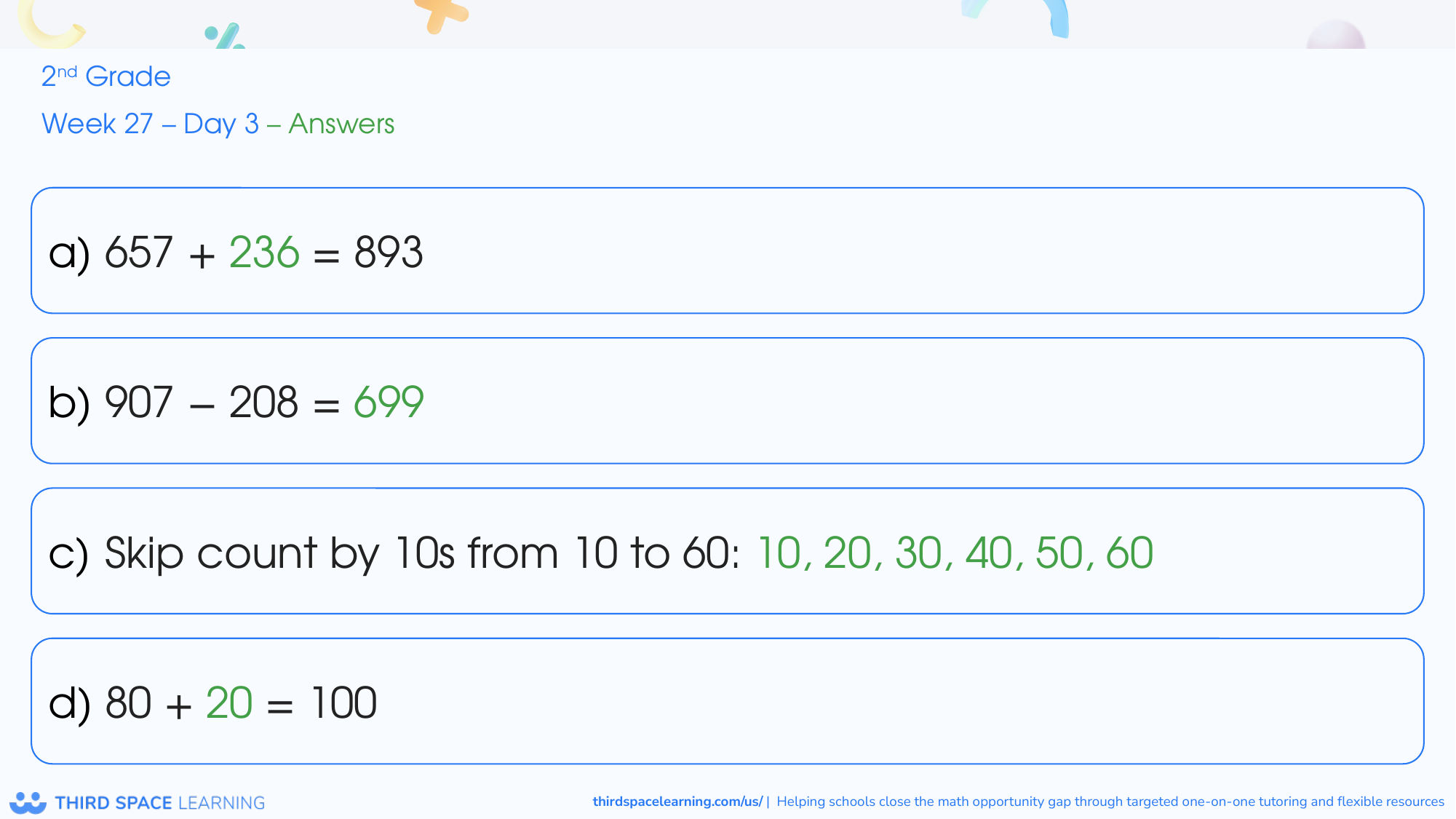

2nd Grade
Week 27 – Day 3 – Answers
657 + 236 = 893
907 − 208 = 699
Skip count by 10s from 10 to 60: 10, 20, 30, 40, 50, 60
80 + 20 = 100